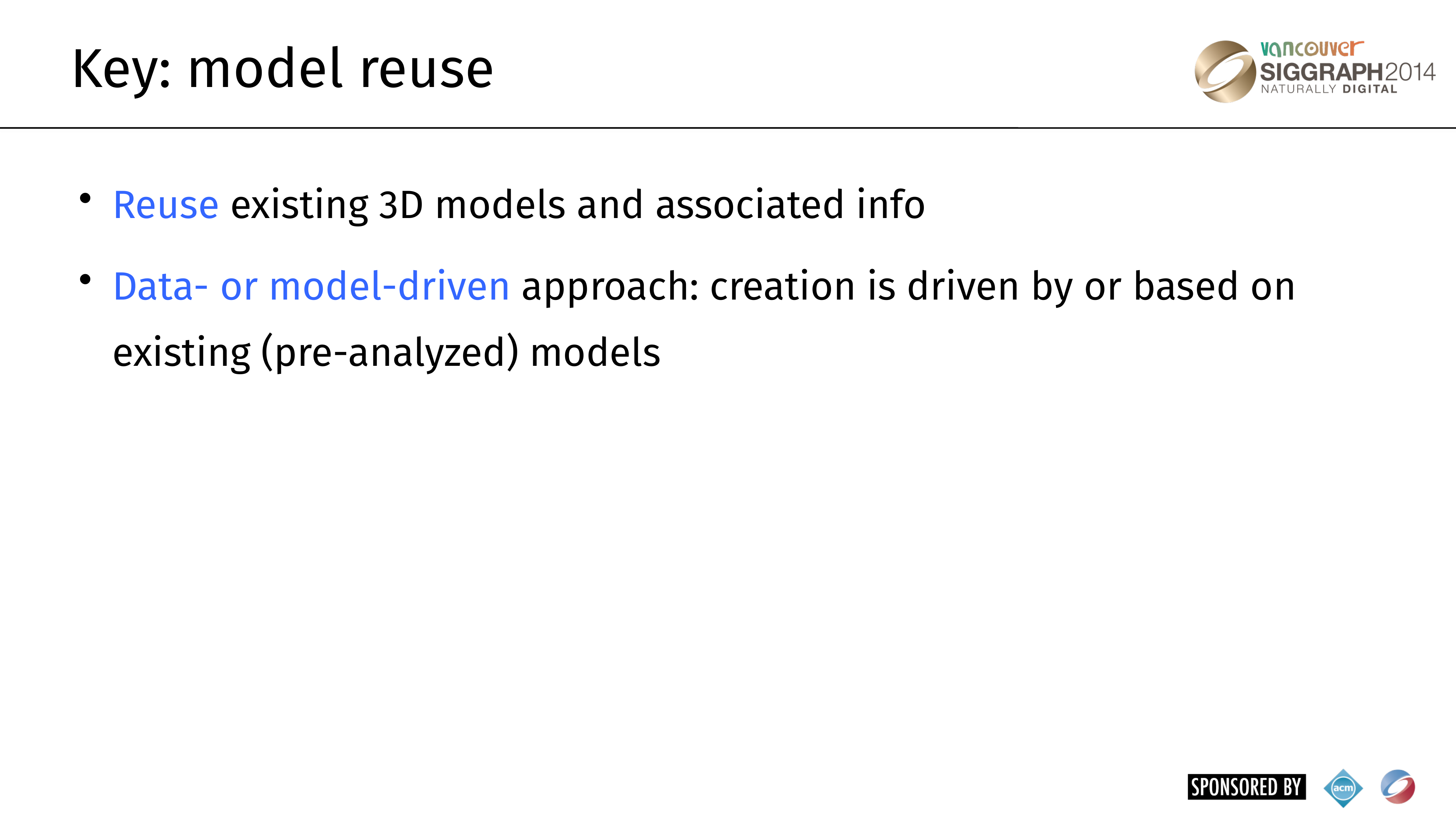

Key: model reuse

Reuse existing 3D models and associated info
Data- or model-driven approach: creation is driven by or based on existing (pre-analyzed) models